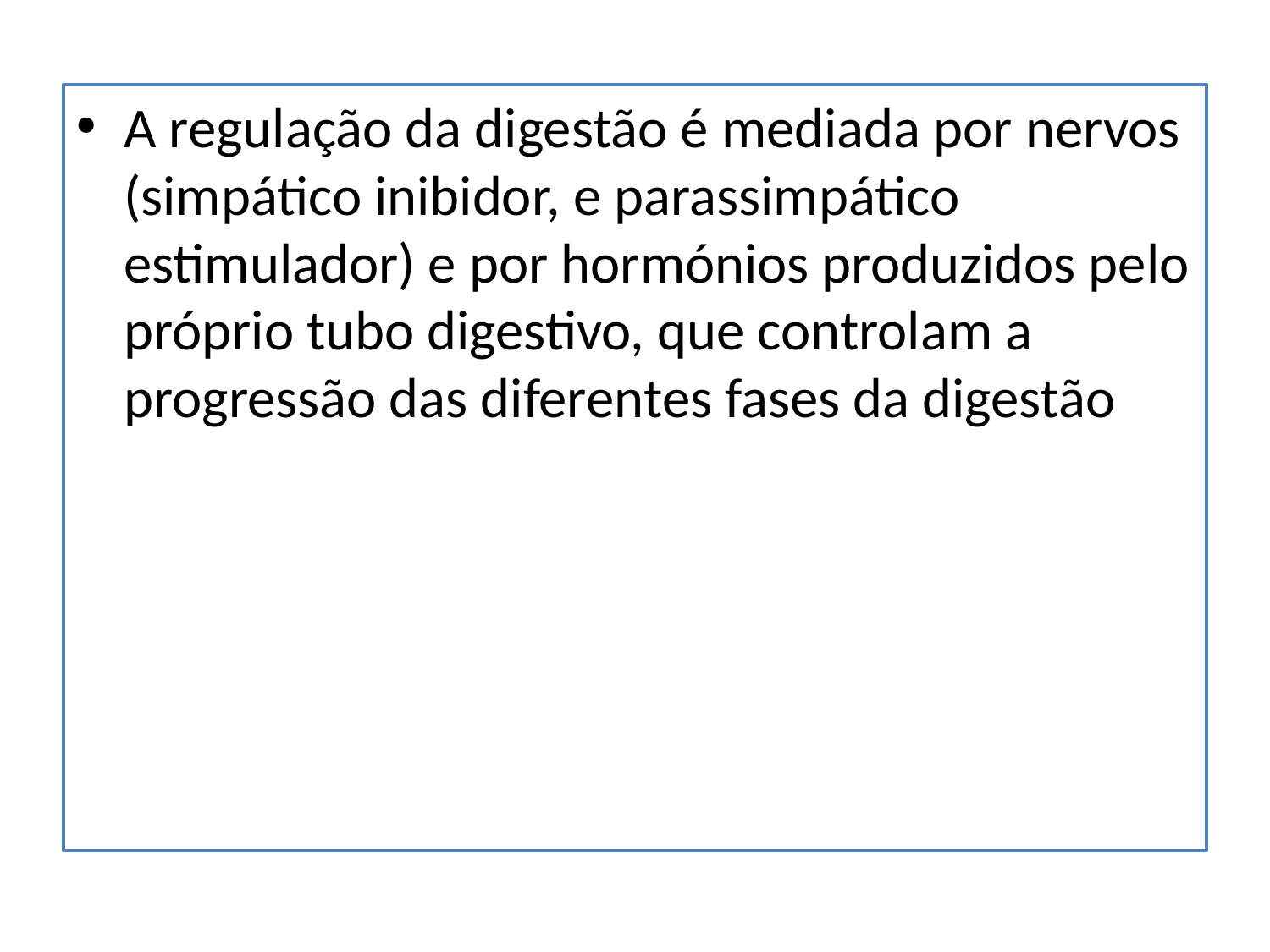

#
A regulação da digestão é mediada por nervos (simpático inibidor, e parassimpático estimulador) e por hormónios produzidos pelo próprio tubo digestivo, que controlam a progressão das diferentes fases da digestão